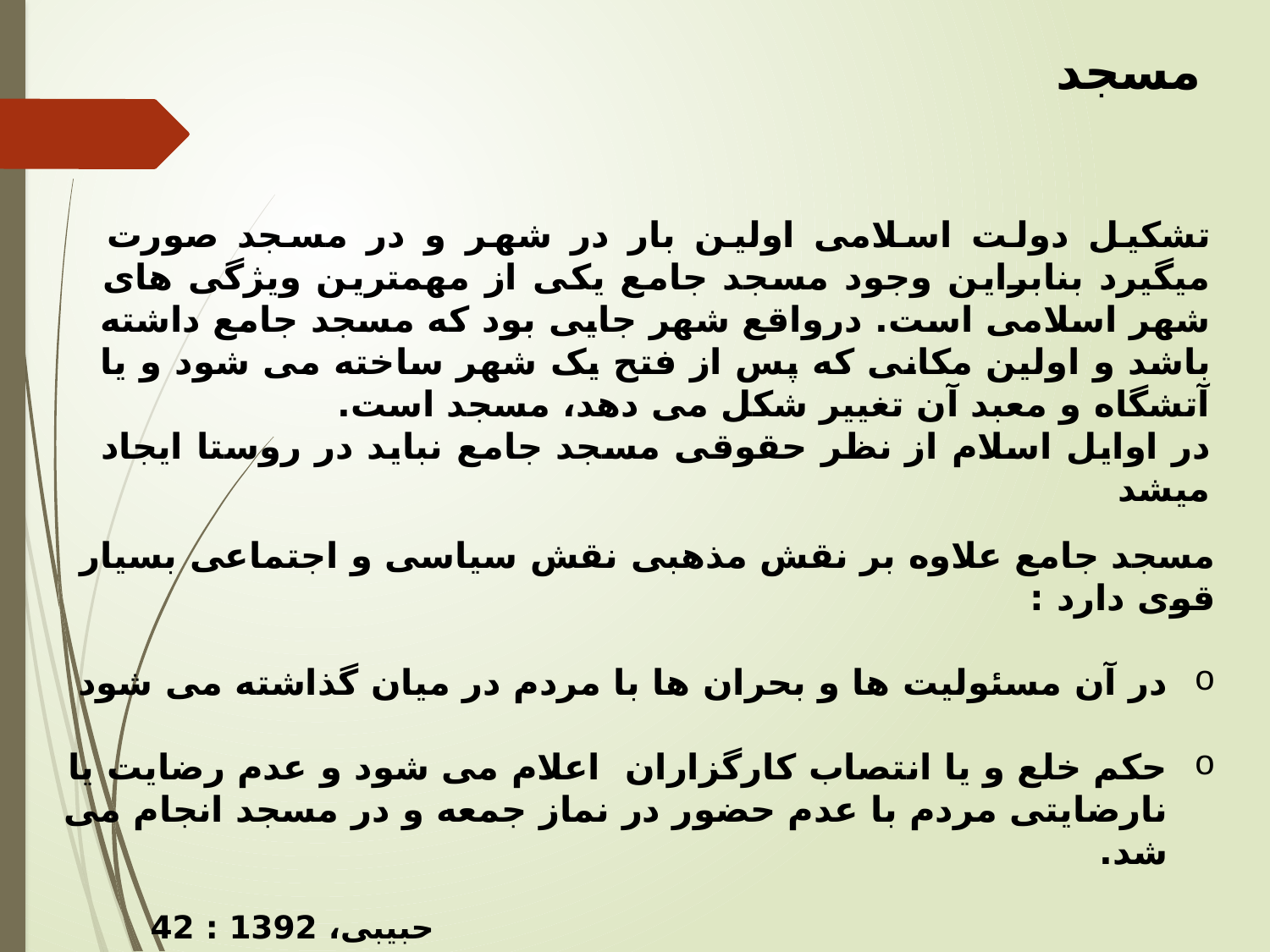

مسجد
تشکیل دولت اسلامی اولین بار در شهر و در مسجد صورت میگیرد بنابراین وجود مسجد جامع یکی از مهمترین ویژگی های شهر اسلامی است. درواقع شهر جایی بود که مسجد جامع داشته باشد و اولین مکانی که پس از فتح یک شهر ساخته می شود و یا آتشگاه و معبد آن تغییر شکل می دهد، مسجد است.
در اوایل اسلام از نظر حقوقی مسجد جامع نباید در روستا ایجاد میشد

مسجد جامع علاوه بر نقش مذهبی نقش سیاسی و اجتماعی بسیار قوی دارد :

در آن مسئولیت ها و بحران ها با مردم در میان گذاشته می شود

حکم خلع و یا انتصاب کارگزاران  اعلام می شود و عدم رضایت یا نارضایتی مردم با عدم حضور در نماز جمعه و در مسجد انجام می شد.
حبیبی، 1392 : 42